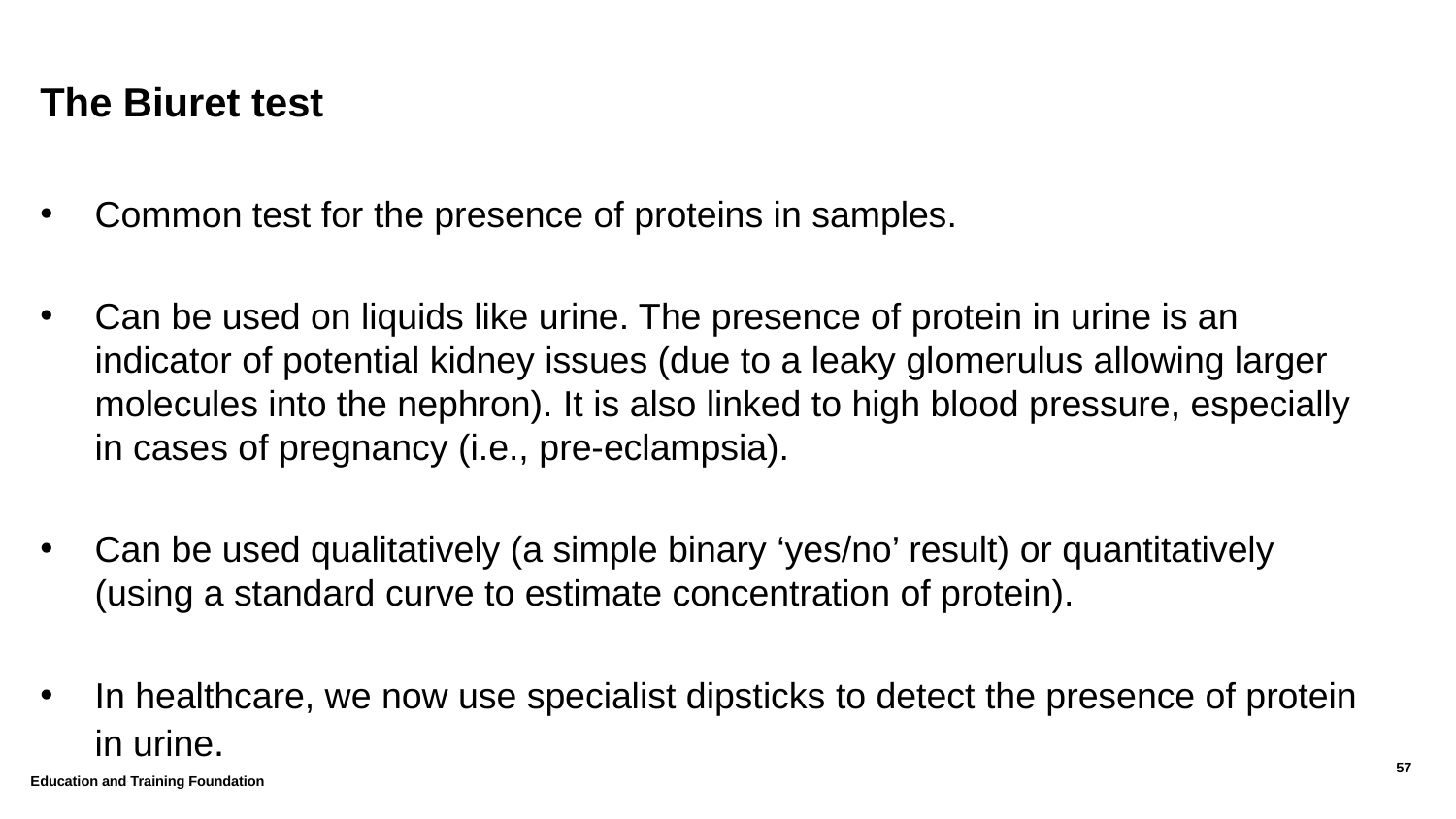

# The Biuret test
Common test for the presence of proteins in samples.

Can be used on liquids like urine. The presence of protein in urine is an indicator of potential kidney issues (due to a leaky glomerulus allowing larger molecules into the nephron). It is also linked to high blood pressure, especially in cases of pregnancy (i.e., pre-eclampsia).

Can be used qualitatively (a simple binary ‘yes/no’ result) or quantitatively (using a standard curve to estimate concentration of protein).

In healthcare, we now use specialist dipsticks to detect the presence of protein in urine.

57
Education and Training Foundation